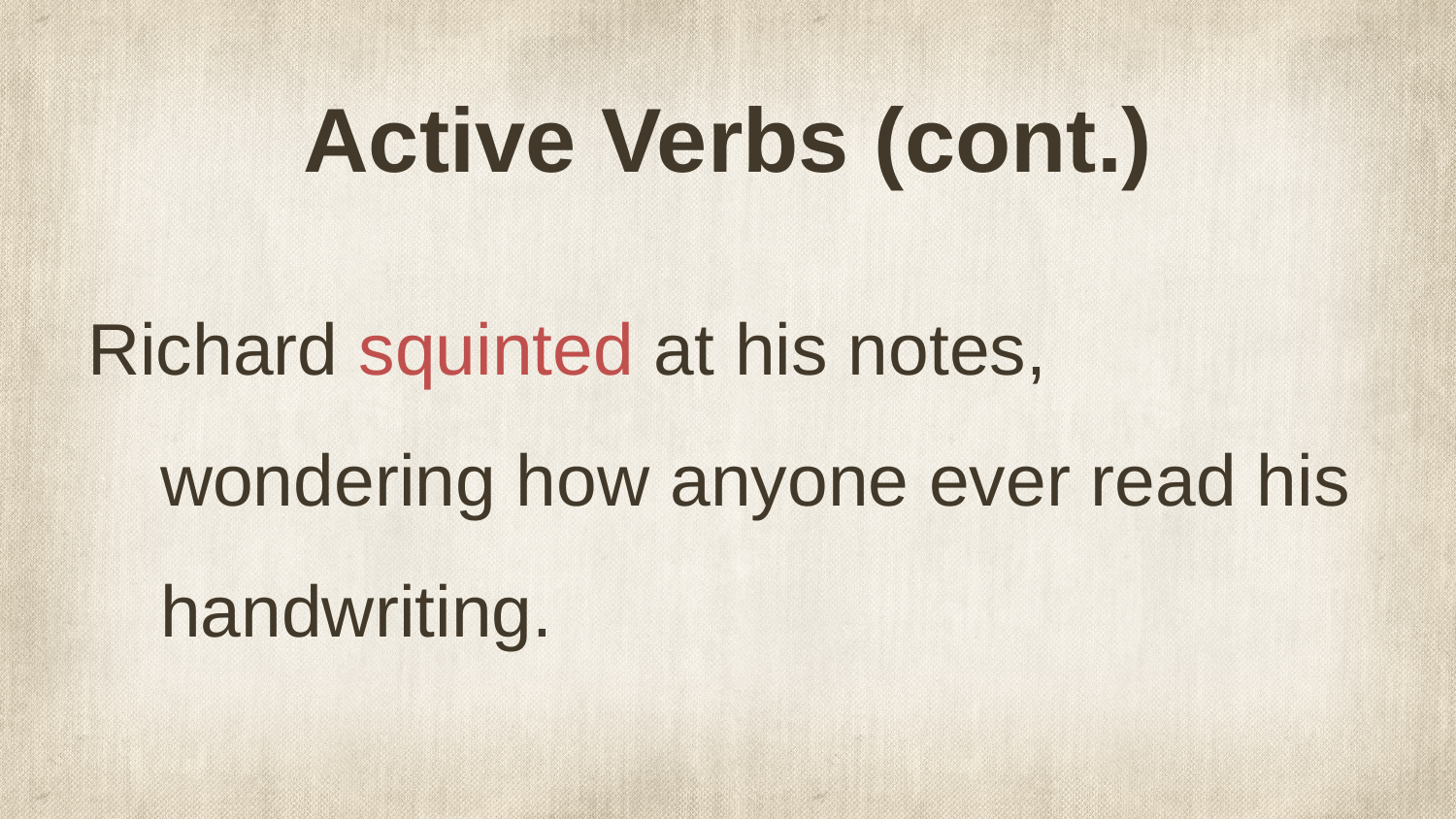

# Active Verbs (cont.)
Richard squinted at his notes, wondering how anyone ever read his handwriting.